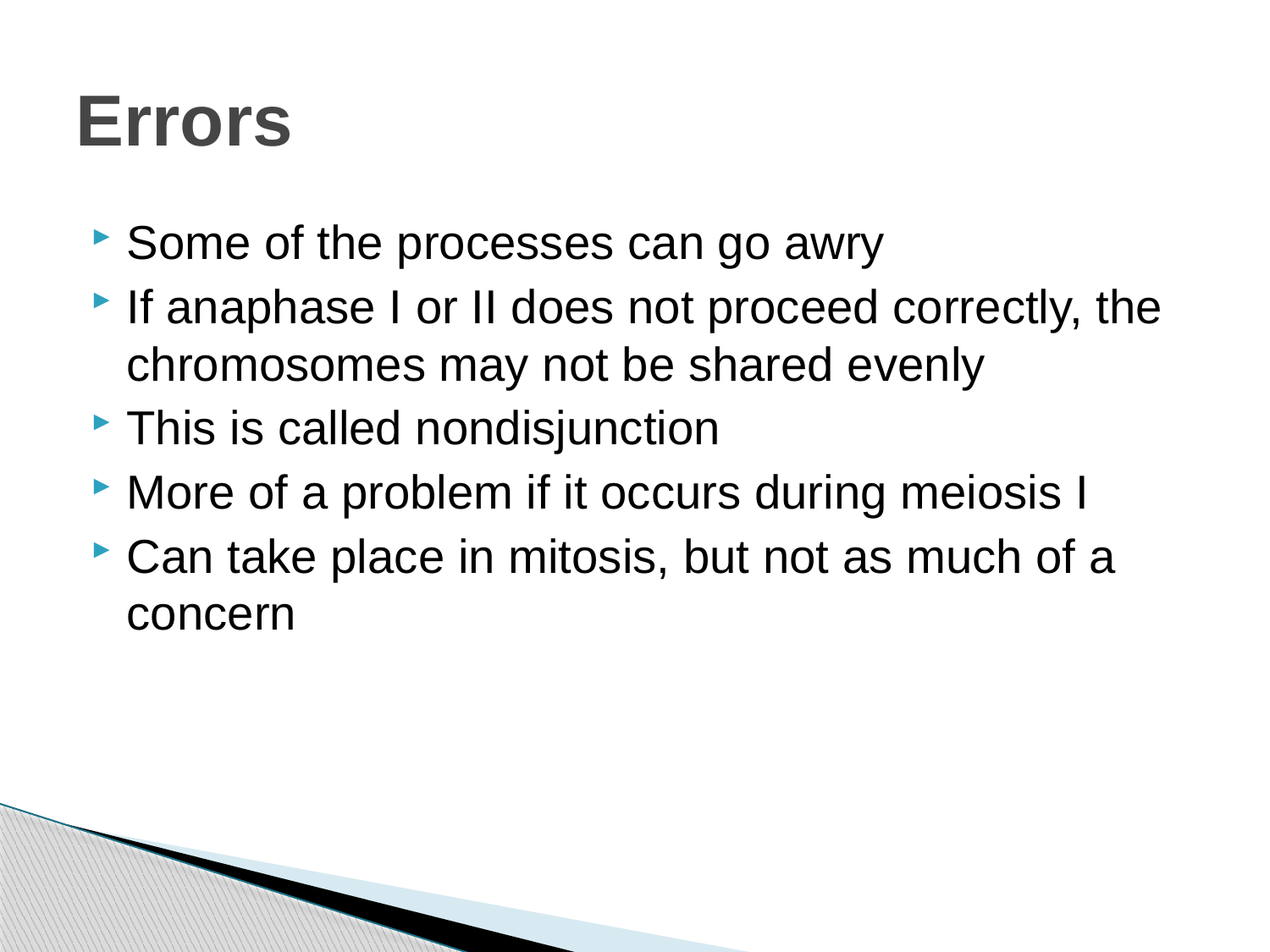

# Errors
Some of the processes can go awry
If anaphase I or II does not proceed correctly, the chromosomes may not be shared evenly
This is called nondisjunction
More of a problem if it occurs during meiosis I
Can take place in mitosis, but not as much of a concern